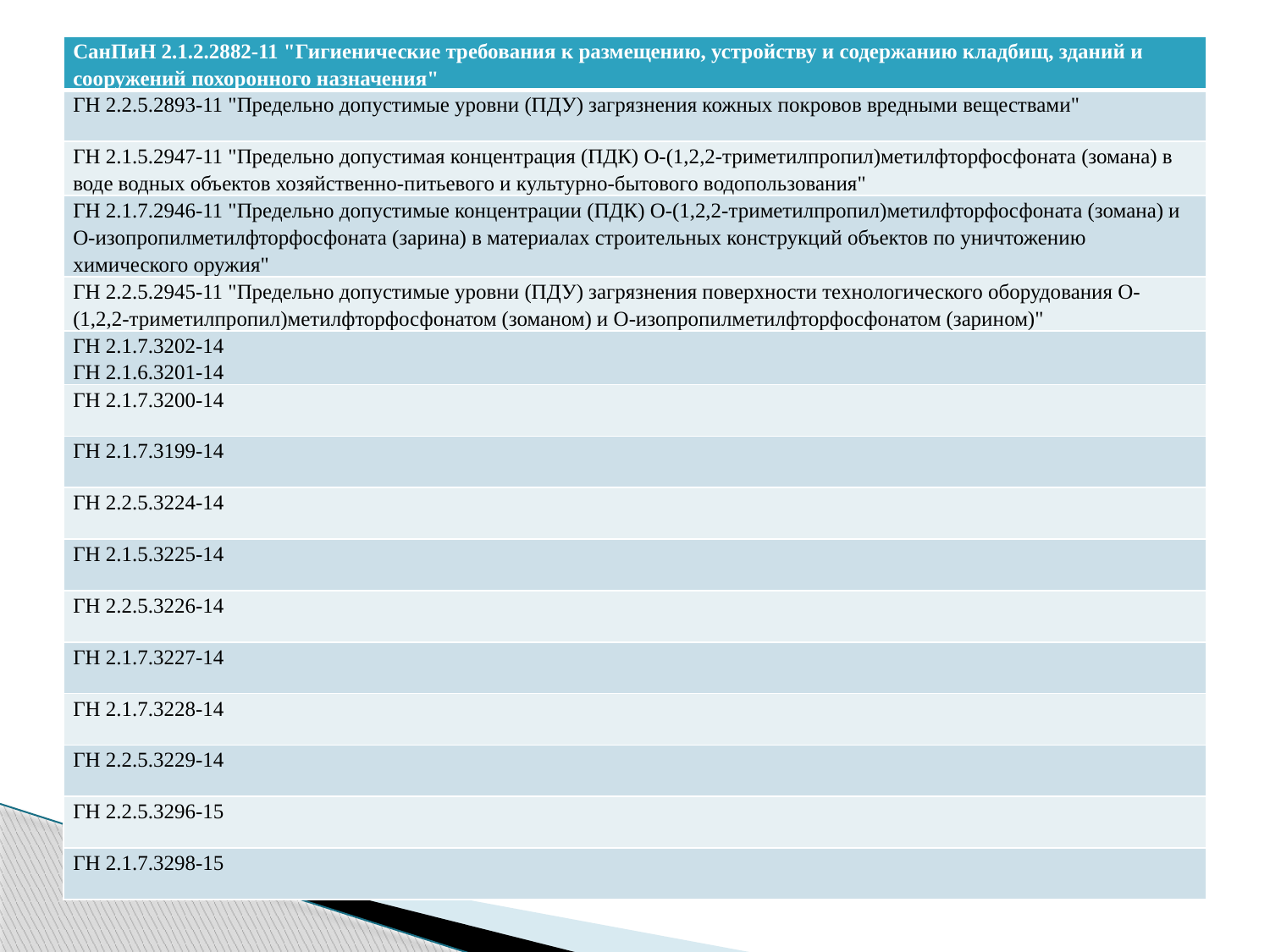

| СанПиН 2.1.2.2882-11 "Гигиенические требования к размещению, устройству и содержанию кладбищ, зданий и сооружений похоронного назначения" |
| --- |
| ГН 2.2.5.2893-11 "Предельно допустимые уровни (ПДУ) загрязнения кожных покровов вредными веществами" |
| ГН 2.1.5.2947-11 "Предельно допустимая концентрация (ПДК) O-(1,2,2-триметилпропил)метилфторфосфоната (зомана) в воде водных объектов хозяйственно-питьевого и культурно-бытового водопользования" |
| ГН 2.1.7.2946-11 "Предельно допустимые концентрации (ПДК) O-(1,2,2-триметилпропил)метилфторфосфоната (зомана) и O-изопропилметилфторфосфоната (зарина) в материалах строительных конструкций объектов по уничтожению химического оружия" |
| ГН 2.2.5.2945-11 "Предельно допустимые уровни (ПДУ) загрязнения поверхности технологического оборудования O-(1,2,2-триметилпропил)метилфторфосфонатом (зоманом) и O-изопропилметилфторфосфонатом (зарином)" |
| ГН 2.1.7.3202-14 ГН 2.1.6.3201-14 |
| ГН 2.1.7.3200-14 |
| ГН 2.1.7.3199-14 |
| ГН 2.2.5.3224-14 |
| ГН 2.1.5.3225-14 |
| ГН 2.2.5.3226-14 |
| ГН 2.1.7.3227-14 |
| ГН 2.1.7.3228-14 |
| ГН 2.2.5.3229-14 |
| ГН 2.2.5.3296-15 |
| ГН 2.1.7.3298-15 |